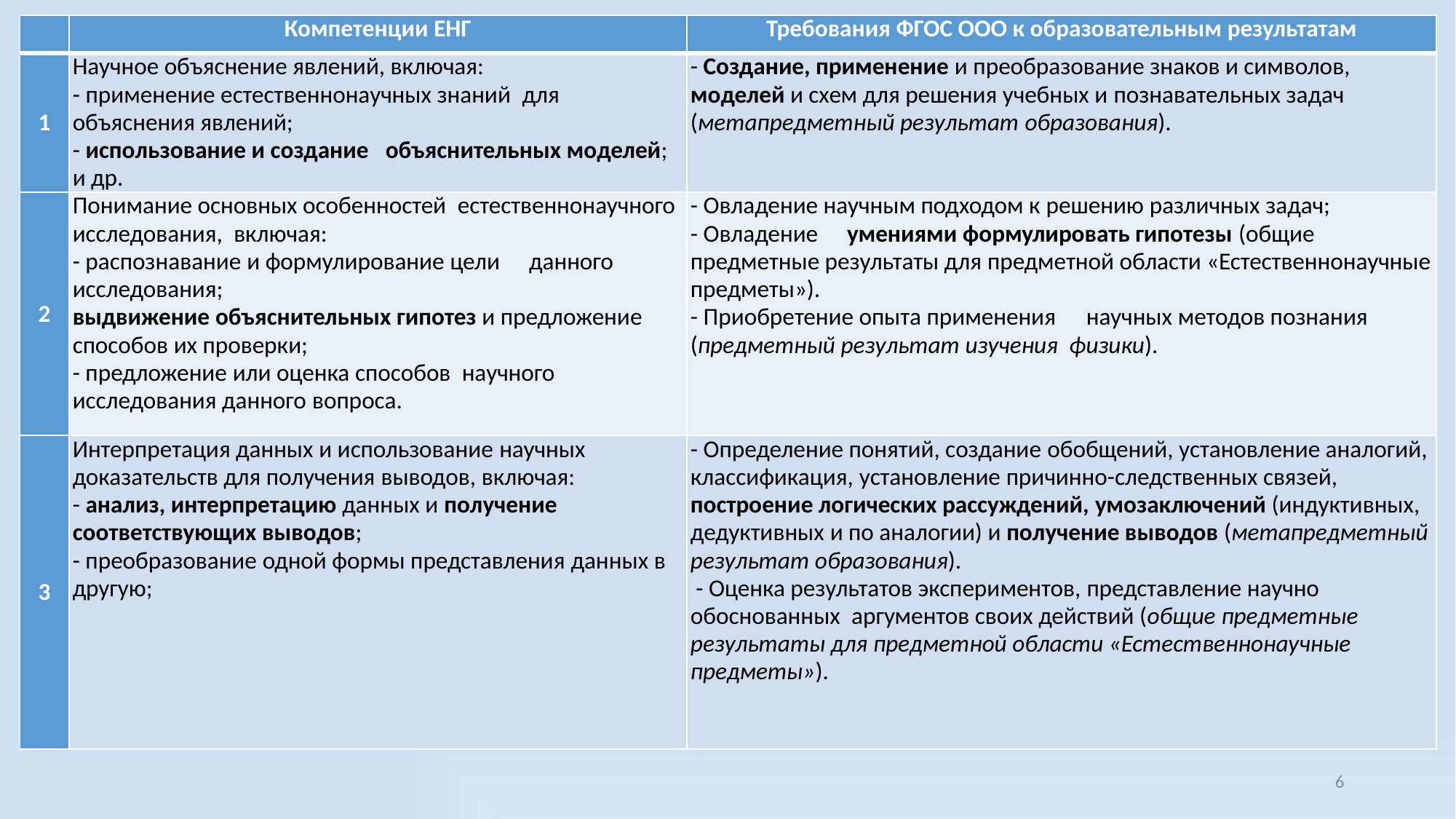

|  | Компетенции ЕНГ | Требования ФГОС ООО к образовательным результатам |
| --- | --- | --- |
| 1 | Научное объяснение явлений, включая: - применение естественнонаучных знаний для объяснения явлений; - использование и создание объяснительных моделей; и др. | - Создание, применение и преобразование знаков и символов, моделей и схем для решения учебных и познавательных задач (метапредметный результат образования). |
| 2 | Понимание основных особенностей естественнонаучного исследования, включая: - распознавание и формулирование цели данного исследования; выдвижение объяснительных гипотез и предложение способов их проверки; - предложение или оценка способов научного исследования данного вопроса. | - Овладение научным подходом к решению различных задач; - Овладение умениями формулировать гипотезы (общие предметные результаты для предметной области «Естественнонаучные предметы»). - Приобретение опыта применения научных методов познания (предметный результат изучения физики). |
| 3 | Интерпретация данных и использование научных доказательств для получения выводов, включая: - анализ, интерпретацию данных и получение соответствующих выводов; - преобразование одной формы представления данных в другую; | - Определение понятий, создание обобщений, установление аналогий, классификация, установление причинно-следственных связей, построение логических рассуждений, умозаключений (индуктивных, дедуктивных и по аналогии) и получение выводов (метапредметный результат образования).  - Оценка результатов экспериментов, представление научно обоснованных аргументов своих действий (общие предметные результаты для предметной области «Естественнонаучные предметы»). |
6